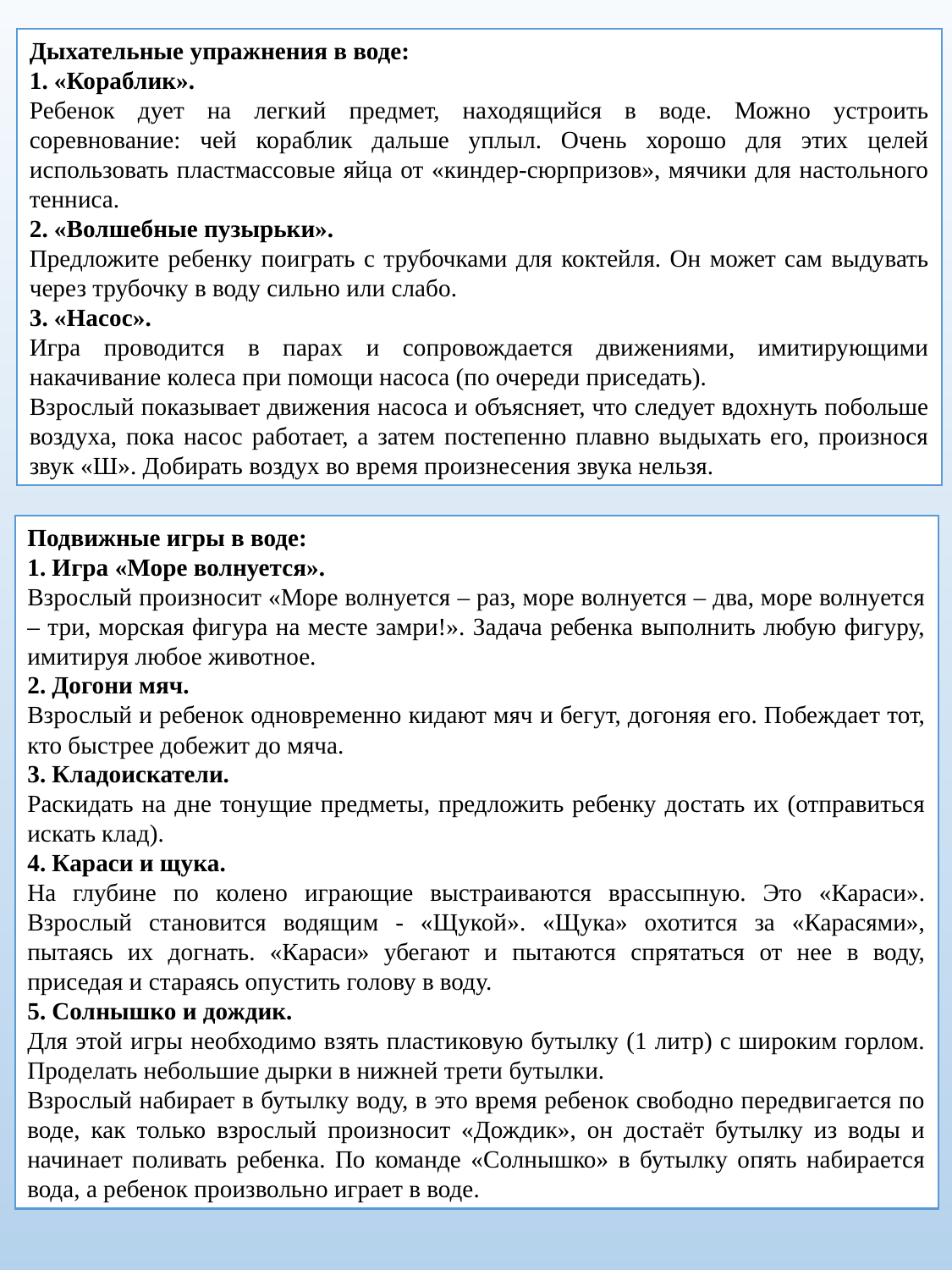

Дыхательные упражнения в воде:
1. «Кораблик».
Ребенок дует на легкий предмет, находящийся в воде. Можно устроить соревнование: чей кораблик дальше уплыл. Очень хорошо для этих целей использовать пластмассовые яйца от «киндер-сюрпризов», мячики для настольного тенниса.
2. «Волшебные пузырьки».
Предложите ребенку поиграть с трубочками для коктейля. Он может сам выдувать через трубочку в воду сильно или слабо.
3. «Насос».
Игра проводится в парах и сопровождается движениями, имитирующими накачивание колеса при помощи насоса (по очереди приседать).
Взрослый показывает движения насоса и объясняет, что следует вдохнуть побольше воздуха, пока насос работает, а затем постепенно плавно выдыхать его, произнося звук «Ш». Добирать воздух во время произнесения звука нельзя.
Подвижные игры в воде:
1. Игра «Море волнуется».
Взрослый произносит «Море волнуется – раз, море волнуется – два, море волнуется – три, морская фигура на месте замри!». Задача ребенка выполнить любую фигуру, имитируя любое животное.
2. Догони мяч.
Взрослый и ребенок одновременно кидают мяч и бегут, догоняя его. Побеждает тот, кто быстрее добежит до мяча.
3. Кладоискатели.
Раскидать на дне тонущие предметы, предложить ребенку достать их (отправиться искать клад).
4. Караси и щука.
На глубине по колено играющие выстраиваются врассыпную. Это «Караси». Взрослый становится водящим - «Щукой». «Щука» охотится за «Карасями», пытаясь их догнать. «Караси» убегают и пытаются спрятаться от нее в воду, приседая и стараясь опустить голову в воду.
5. Солнышко и дождик.
Для этой игры необходимо взять пластиковую бутылку (1 литр) с широким горлом. Проделать небольшие дырки в нижней трети бутылки.
Взрослый набирает в бутылку воду, в это время ребенок свободно передвигается по воде, как только взрослый произносит «Дождик», он достаёт бутылку из воды и начинает поливать ребенка. По команде «Солнышко» в бутылку опять набирается вода, а ребенок произвольно играет в воде.